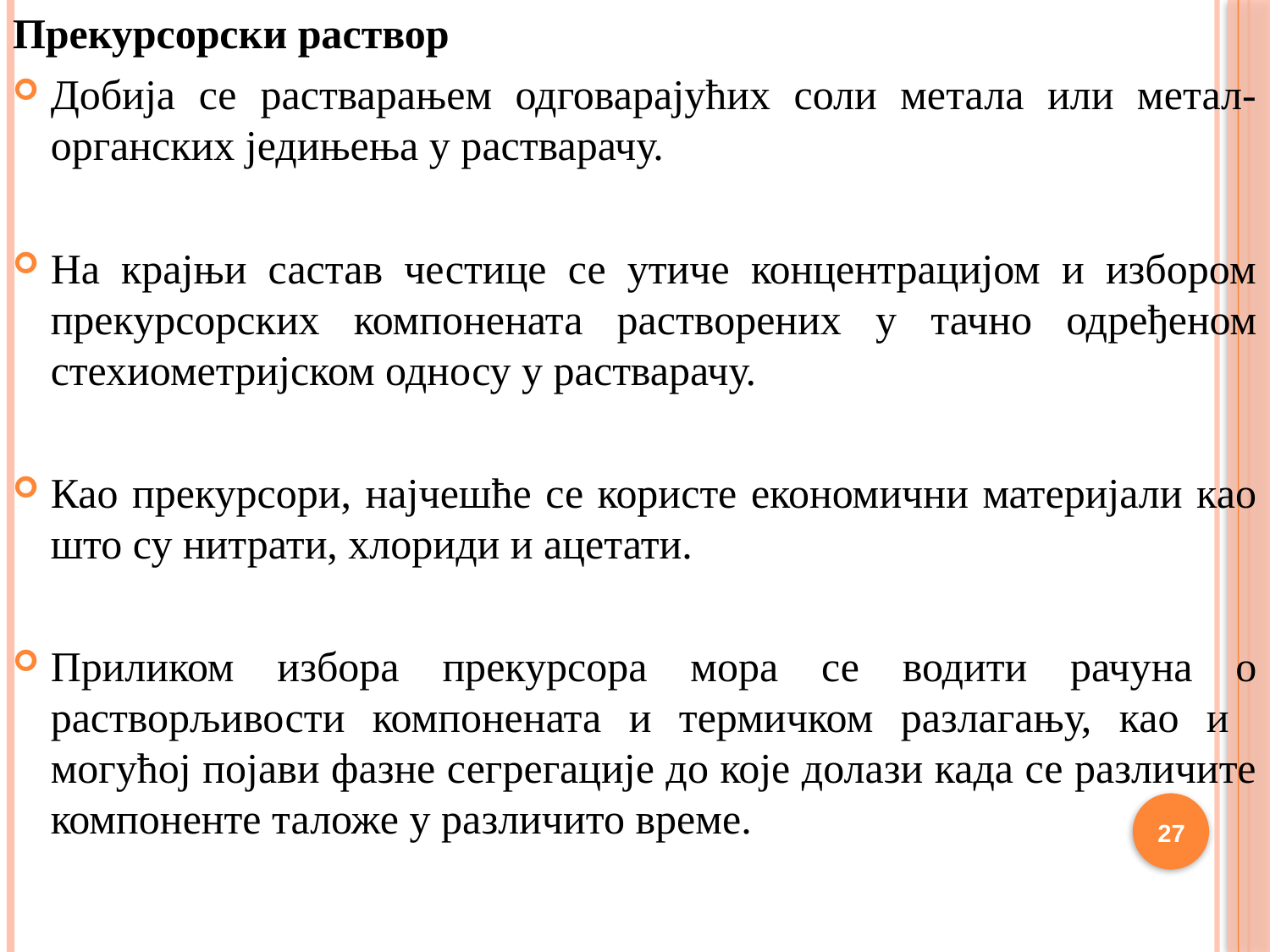

Прекурсорски раствор
Добија се растварањем одговарајућих соли метала или метал-органских једињења у растварачу.

На крајњи састав честице се утиче концентрацијом и избором прекурсорских компонената растворених у тачно одређеном стехиометријском односу у растварачу.

Као прекурсори, најчешће се користе економични материјали као што су нитрати, хлориди и ацетати.

Приликом избора прекурсора мора се водити рачуна о растворљивости компонената и термичком разлагању, као и  могућој појави фазне сегрегације до које долази када се различите компоненте таложе у различито време.
27